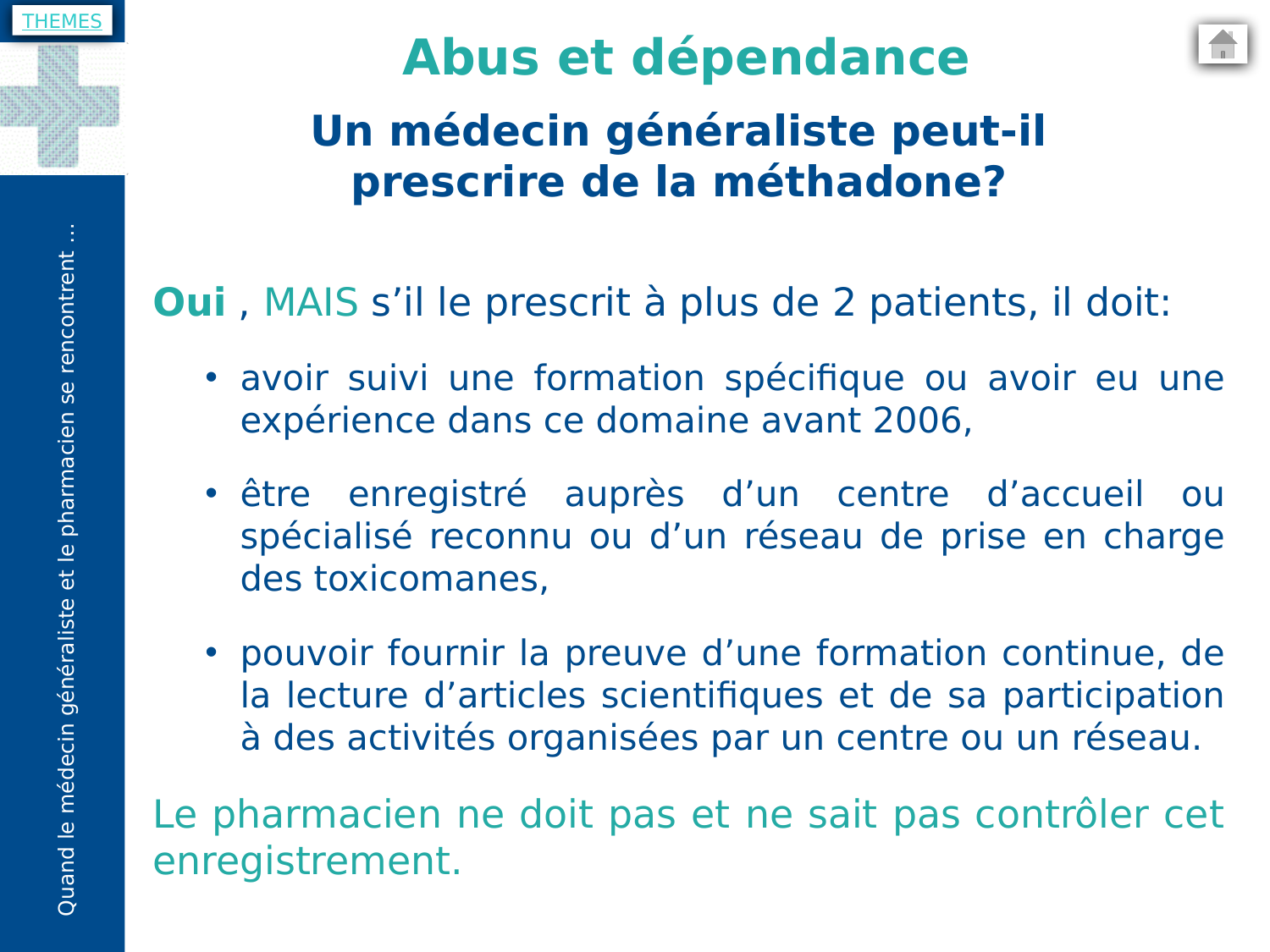

THEMES

Abus et dépendance
Un médecin généraliste peut-il
prescrire de la méthadone?
Oui , MAIS s’il le prescrit à plus de 2 patients, il doit:
avoir suivi une formation spécifique ou avoir eu une expérience dans ce domaine avant 2006,
être enregistré auprès d’un centre d’accueil ou spécialisé reconnu ou d’un réseau de prise en charge des toxicomanes,
pouvoir fournir la preuve d’une formation continue, de la lecture d’articles scientifiques et de sa participation à des activités organisées par un centre ou un réseau.
Le pharmacien ne doit pas et ne sait pas contrôler cet enregistrement.